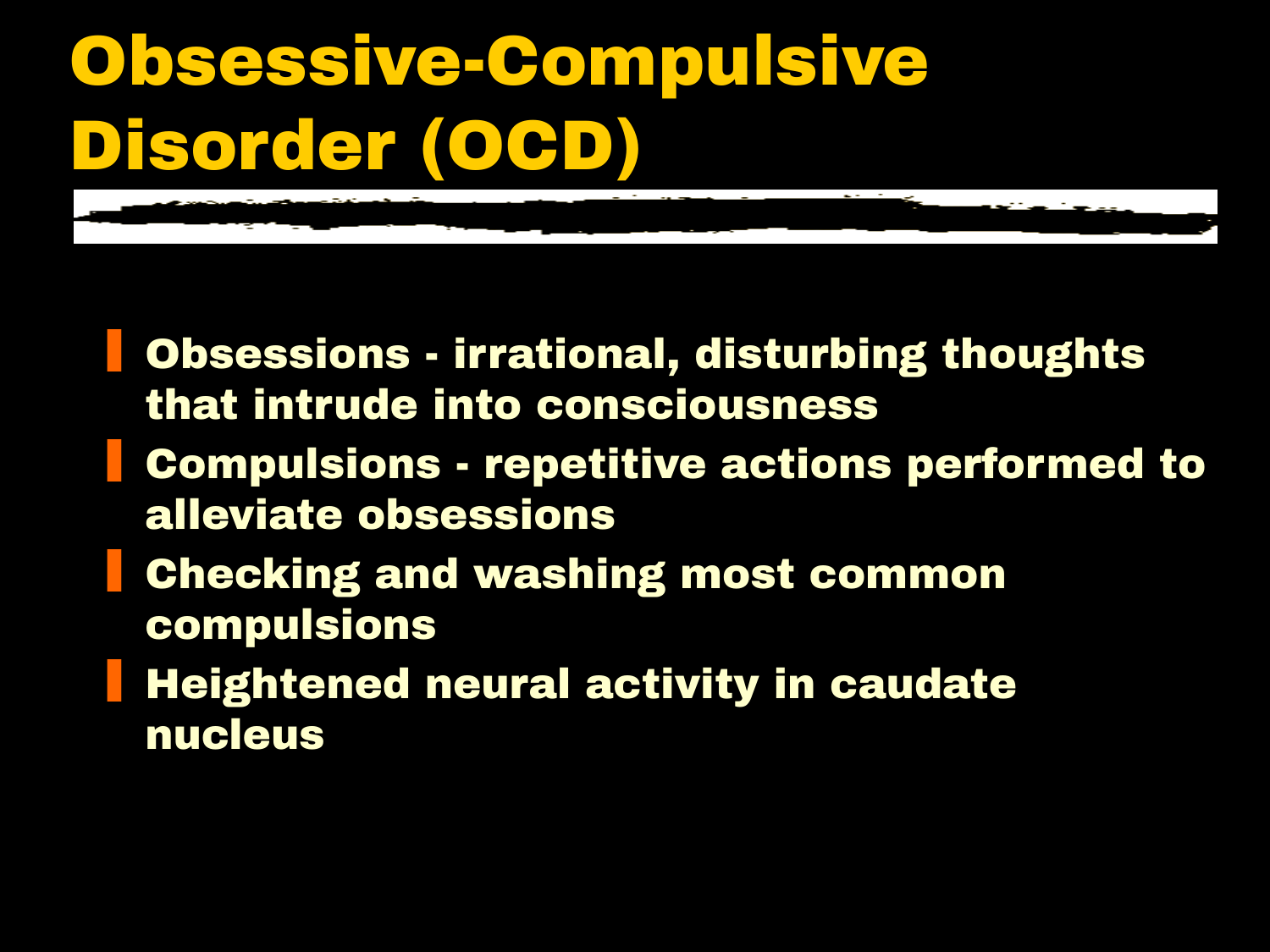

# Obsessive-Compulsive Disorder (OCD)
Obsessions - irrational, disturbing thoughts that intrude into consciousness
Compulsions - repetitive actions performed to alleviate obsessions
Checking and washing most common compulsions
Heightened neural activity in caudate nucleus